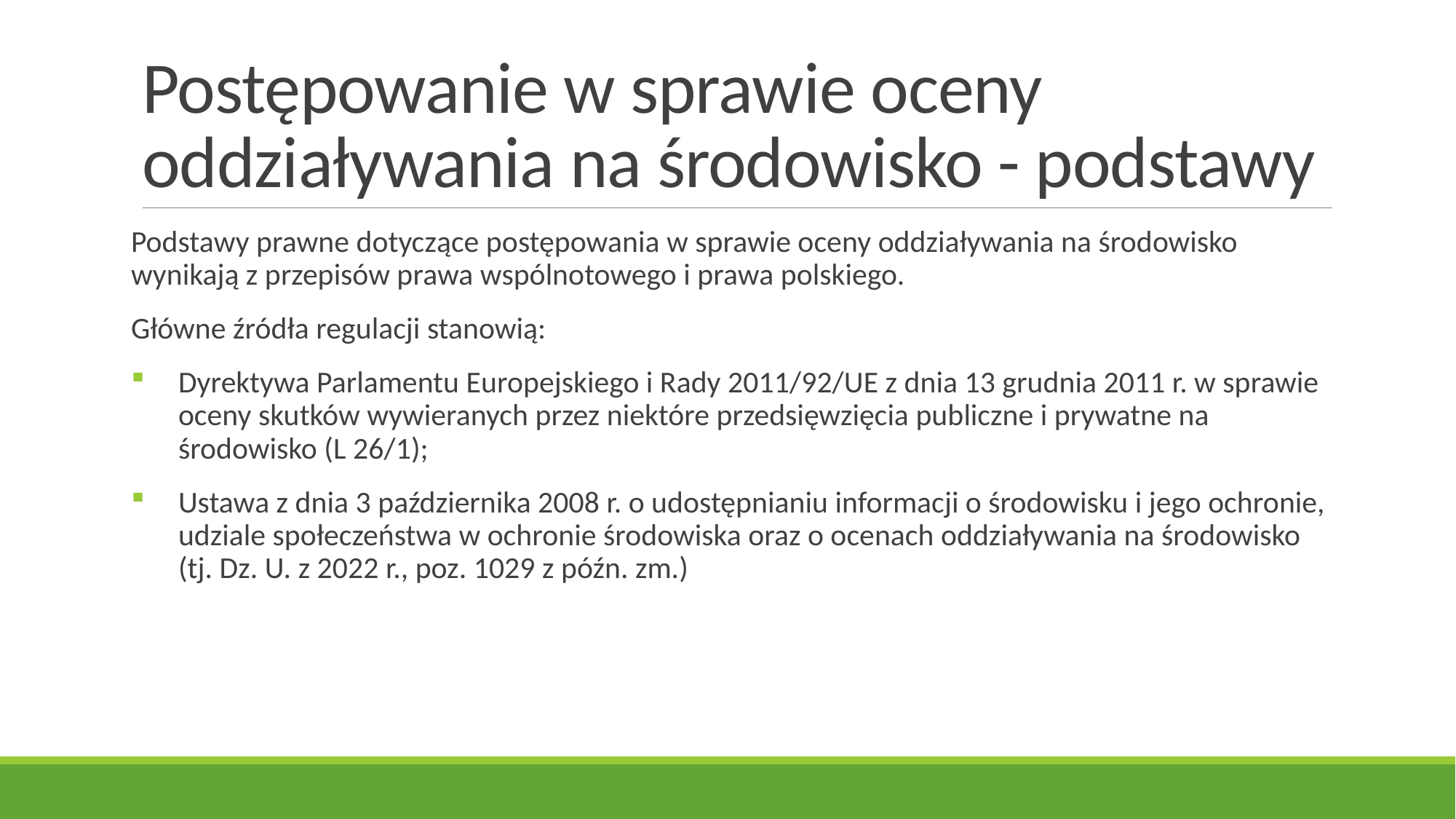

# Postępowanie w sprawie oceny oddziaływania na środowisko - podstawy
Podstawy prawne dotyczące postępowania w sprawie oceny oddziaływania na środowisko wynikają z przepisów prawa wspólnotowego i prawa polskiego.
Główne źródła regulacji stanowią:
Dyrektywa Parlamentu Europejskiego i Rady 2011/92/UE z dnia 13 grudnia 2011 r. w sprawie oceny skutków wywieranych przez niektóre przedsięwzięcia publiczne i prywatne na środowisko (L 26/1);
Ustawa z dnia 3 października 2008 r. o udostępnianiu informacji o środowisku i jego ochronie, udziale społeczeństwa w ochronie środowiska oraz o ocenach oddziaływania na środowisko (tj. Dz. U. z 2022 r., poz. 1029 z późn. zm.)